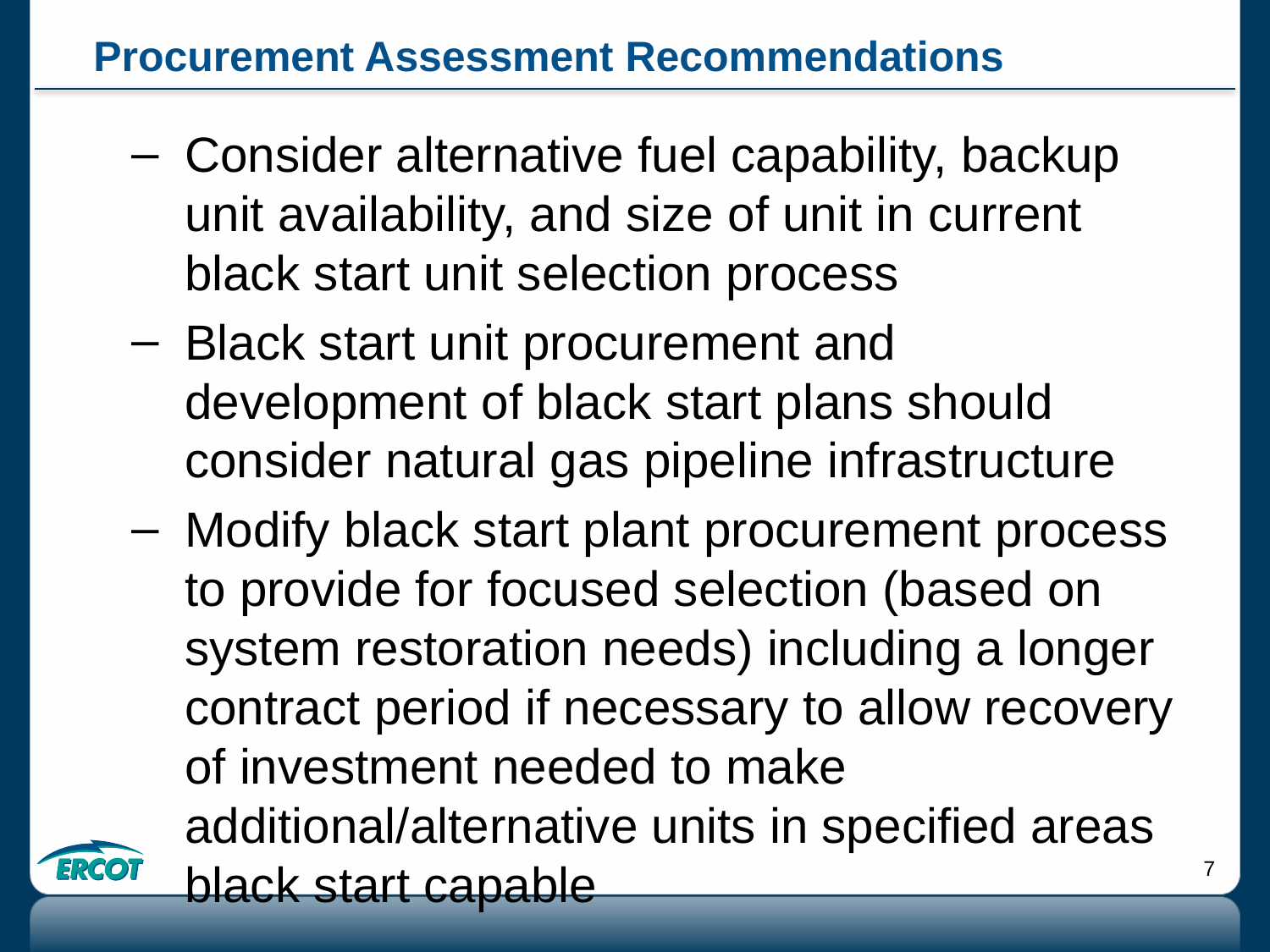

Procurement Assessment Recommendations
Consider alternative fuel capability, backup unit availability, and size of unit in current black start unit selection process
Black start unit procurement and development of black start plans should consider natural gas pipeline infrastructure
Modify black start plant procurement process to provide for focused selection (based on system restoration needs) including a longer contract period if necessary to allow recovery of investment needed to make additional/alternative units in specified areas black start capable